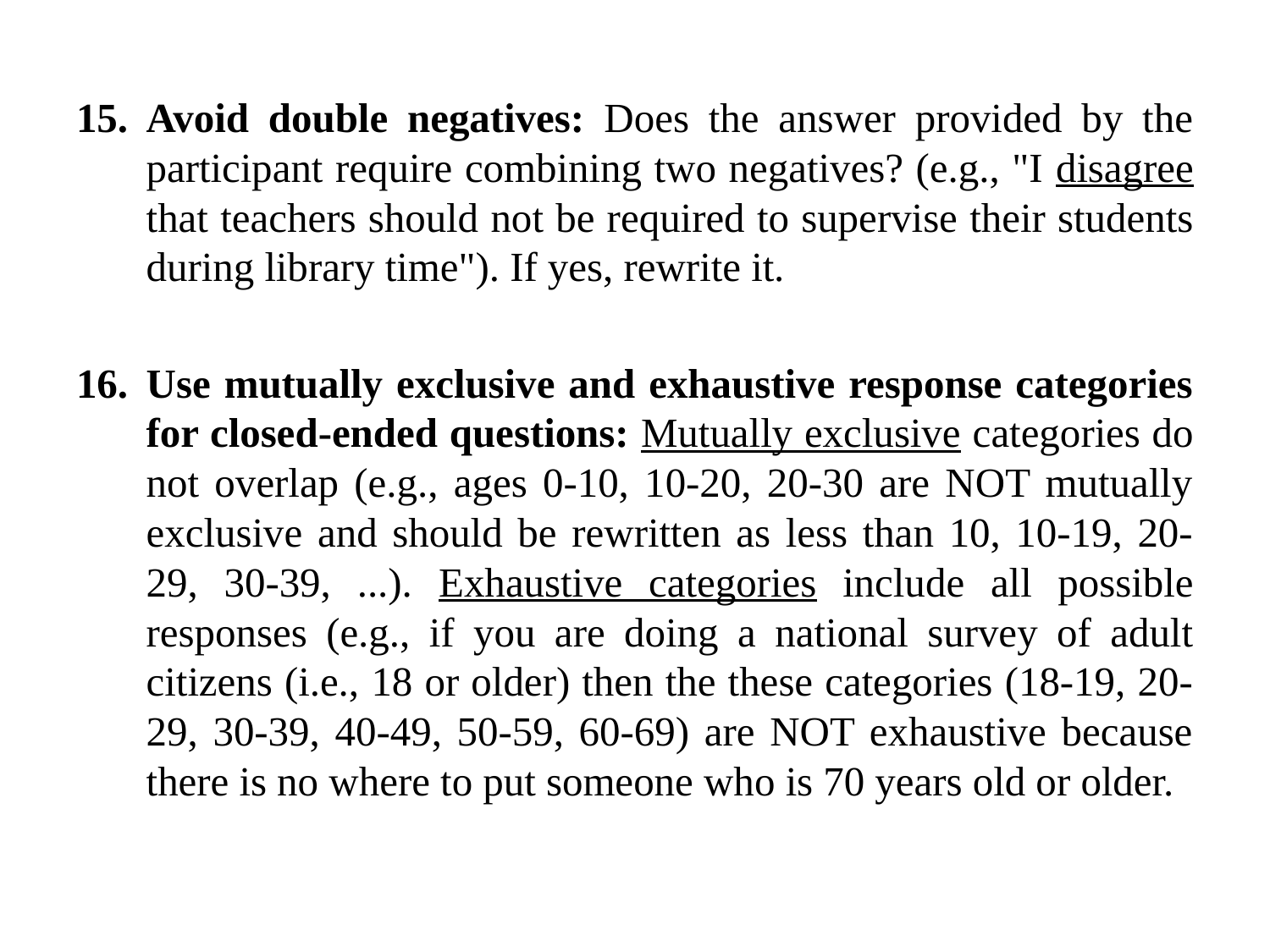

Avoid double negatives: Does the answer provided by the participant require combining two negatives? (e.g., "I disagree that teachers should not be required to supervise their students during library time"). If yes, rewrite it.

Use mutually exclusive and exhaustive response categories for closed-ended questions: Mutually exclusive categories do not overlap (e.g., ages 0-10, 10-20, 20-30 are NOT mutually exclusive and should be rewritten as less than 10, 10-19, 20-29, 30-39, ...). Exhaustive categories include all possible responses (e.g., if you are doing a national survey of adult citizens (i.e., 18 or older) then the these categories (18-19, 20-29, 30-39, 40-49, 50-59, 60-69) are NOT exhaustive because there is no where to put someone who is 70 years old or older.